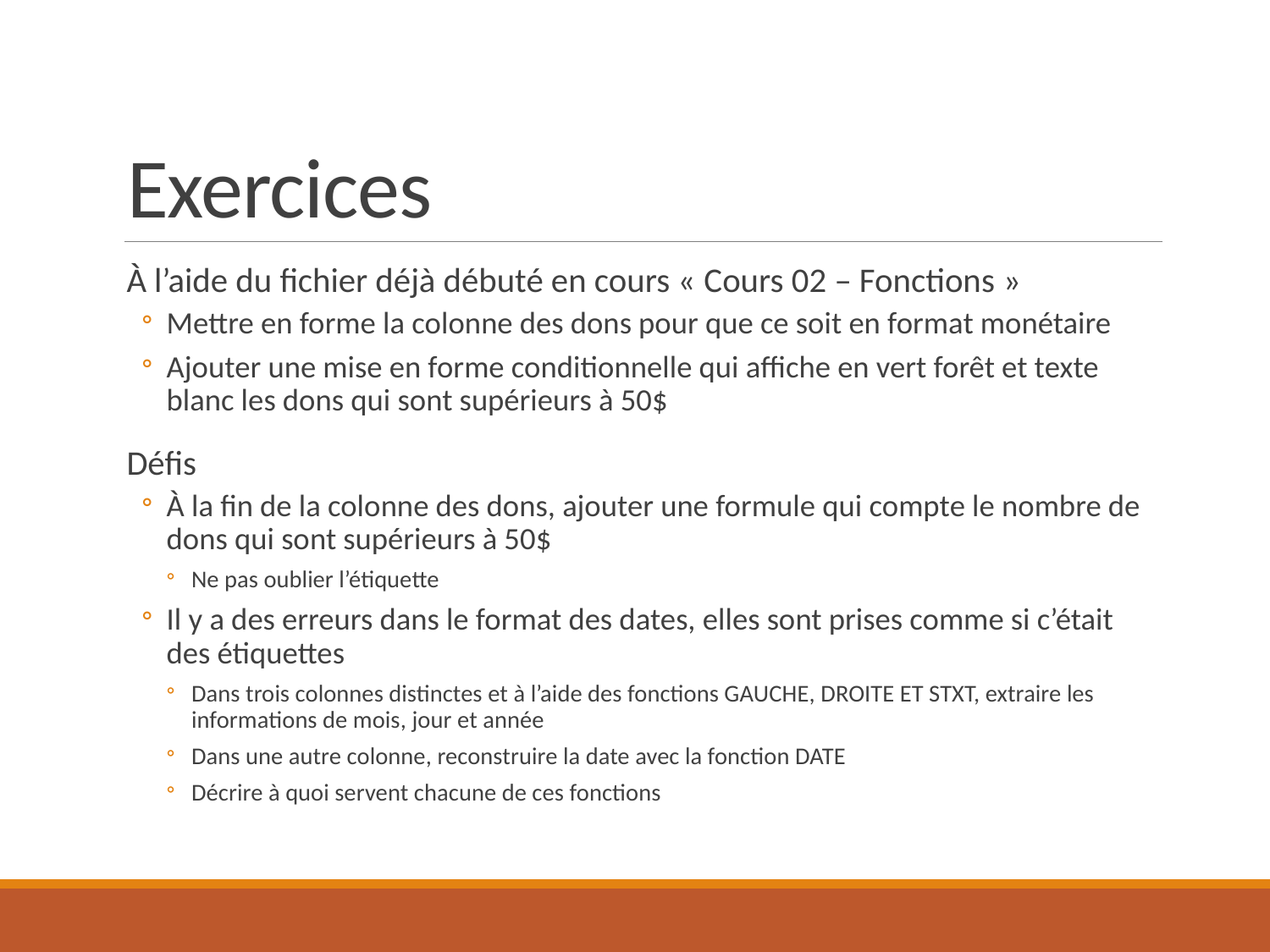

# Exercices
À l’aide du fichier déjà débuté en cours « Cours 02 – Fonctions »
Mettre en forme la colonne des dons pour que ce soit en format monétaire
Ajouter une mise en forme conditionnelle qui affiche en vert forêt et texte blanc les dons qui sont supérieurs à 50$
Défis
À la fin de la colonne des dons, ajouter une formule qui compte le nombre de dons qui sont supérieurs à 50$
Ne pas oublier l’étiquette
Il y a des erreurs dans le format des dates, elles sont prises comme si c’était des étiquettes
Dans trois colonnes distinctes et à l’aide des fonctions GAUCHE, DROITE ET STXT, extraire les informations de mois, jour et année
Dans une autre colonne, reconstruire la date avec la fonction DATE
Décrire à quoi servent chacune de ces fonctions